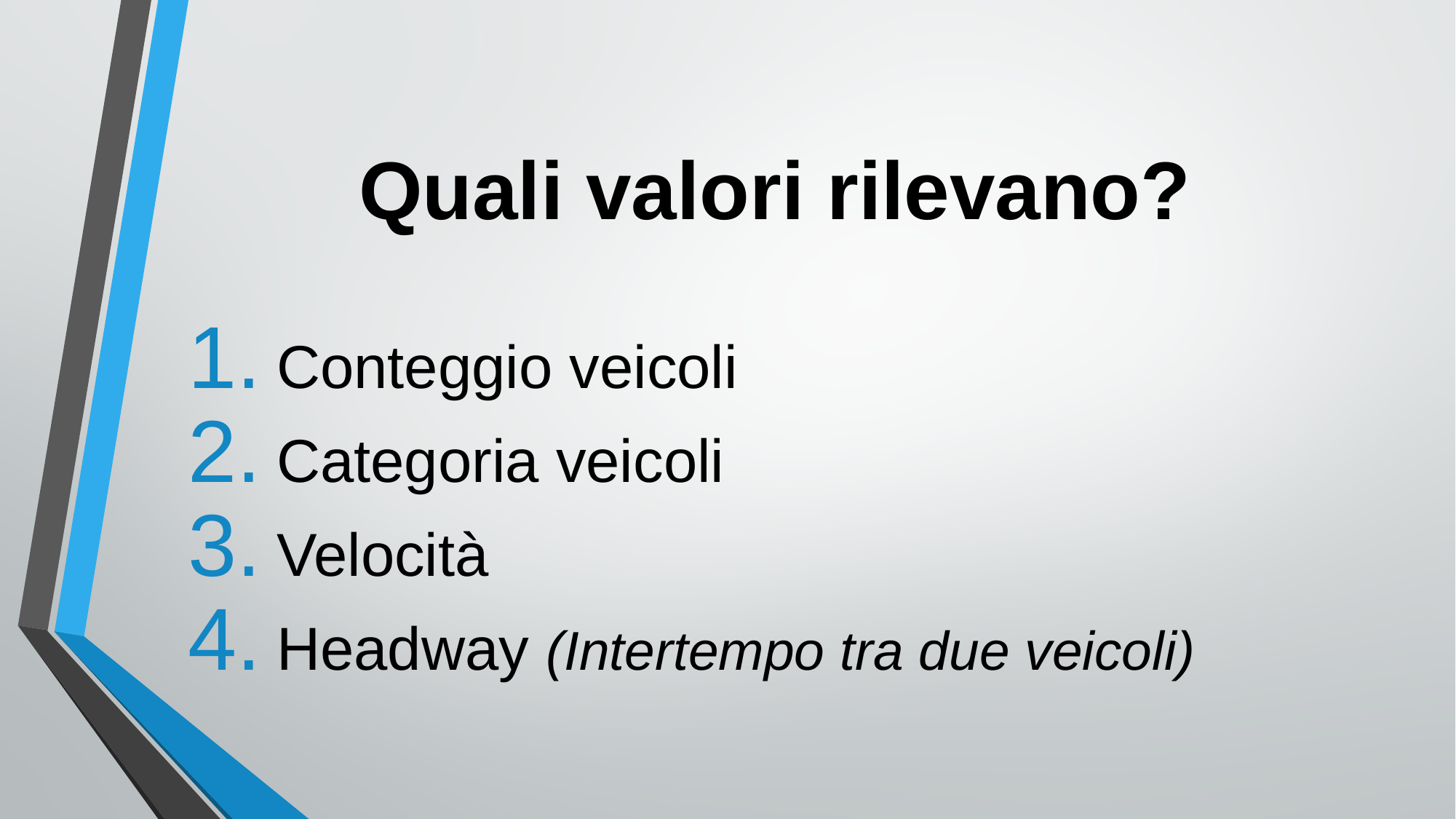

# Quali valori rilevano?
Conteggio veicoli
Categoria veicoli
Velocità
Headway (Intertempo tra due veicoli)